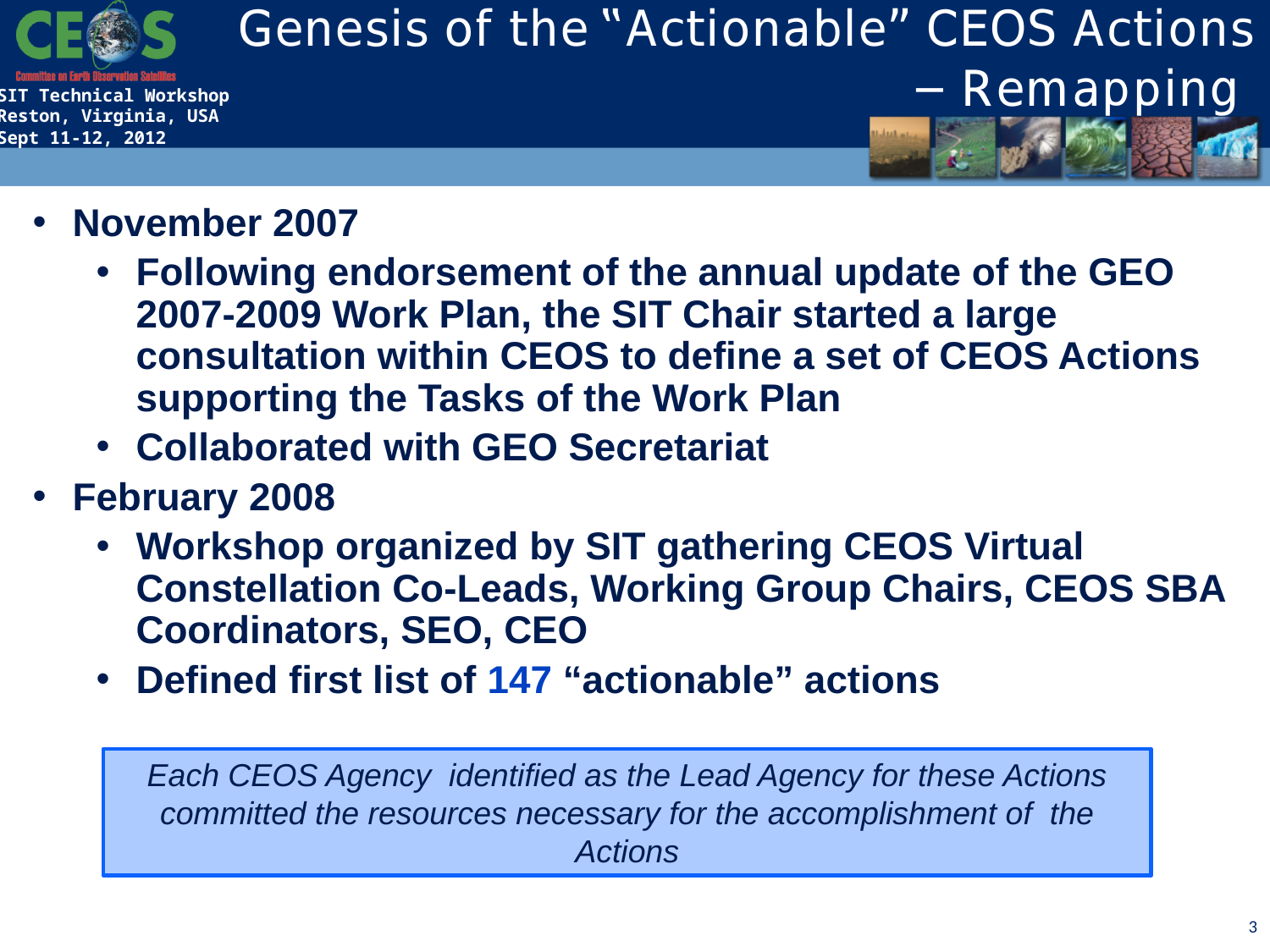

Genesis of the “Actionable” CEOS Actions – Remapping
November 2007
Following endorsement of the annual update of the GEO 2007-2009 Work Plan, the SIT Chair started a large consultation within CEOS to define a set of CEOS Actions supporting the Tasks of the Work Plan
Collaborated with GEO Secretariat
February 2008
Workshop organized by SIT gathering CEOS Virtual Constellation Co-Leads, Working Group Chairs, CEOS SBA Coordinators, SEO, CEO
Defined first list of 147 “actionable” actions
Each CEOS Agency  identified as the Lead Agency for these Actions committed the resources necessary for the accomplishment of  the Actions
3